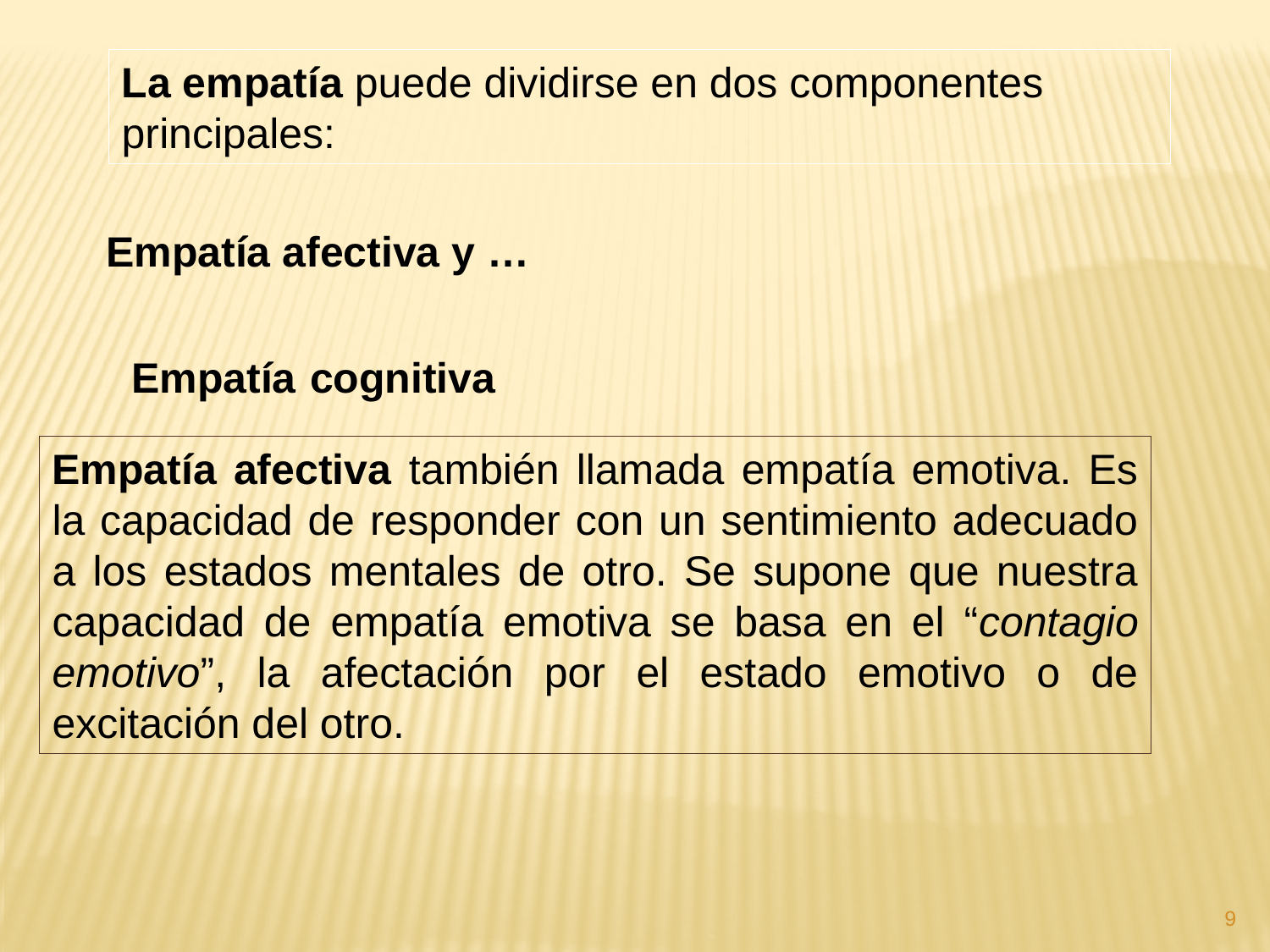

La empatía puede dividirse en dos componentes principales:
Empatía afectiva y …
Empatía cognitiva

Empatía afectiva también llamada empatía emotiva. Es la capacidad de responder con un sentimiento adecuado a los estados mentales de otro. Se supone que nuestra capacidad de empatía emotiva se basa en el “contagio emotivo”, la afectación por el estado emotivo o de excitación del otro.
9